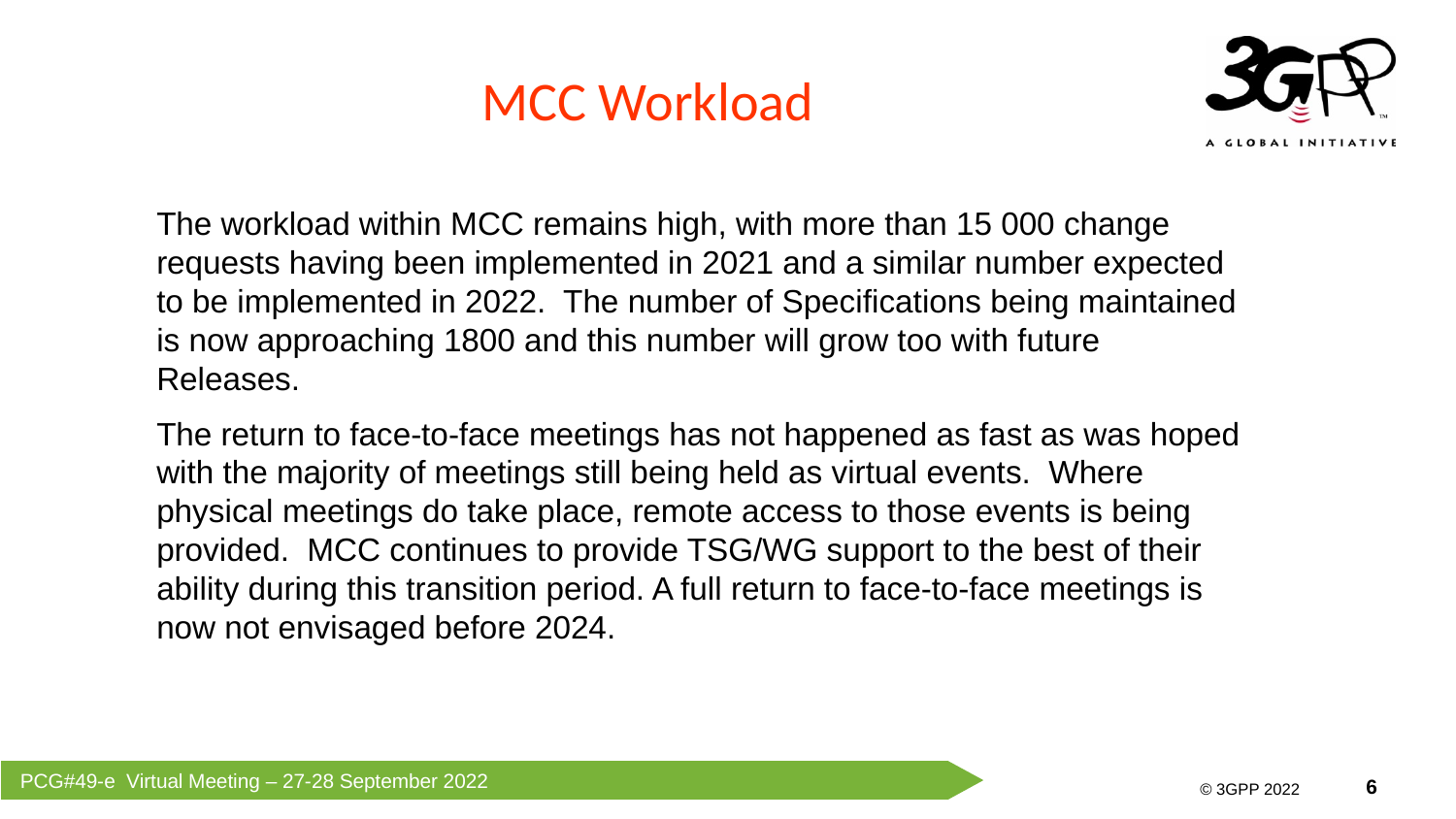

# MCC Workload
The workload within MCC remains high, with more than 15 000 change requests having been implemented in 2021 and a similar number expected to be implemented in 2022.  The number of Specifications being maintained is now approaching 1800 and this number will grow too with future Releases.
The return to face-to-face meetings has not happened as fast as was hoped with the majority of meetings still being held as virtual events.  Where physical meetings do take place, remote access to those events is being provided.  MCC continues to provide TSG/WG support to the best of their ability during this transition period. A full return to face-to-face meetings is now not envisaged before 2024.